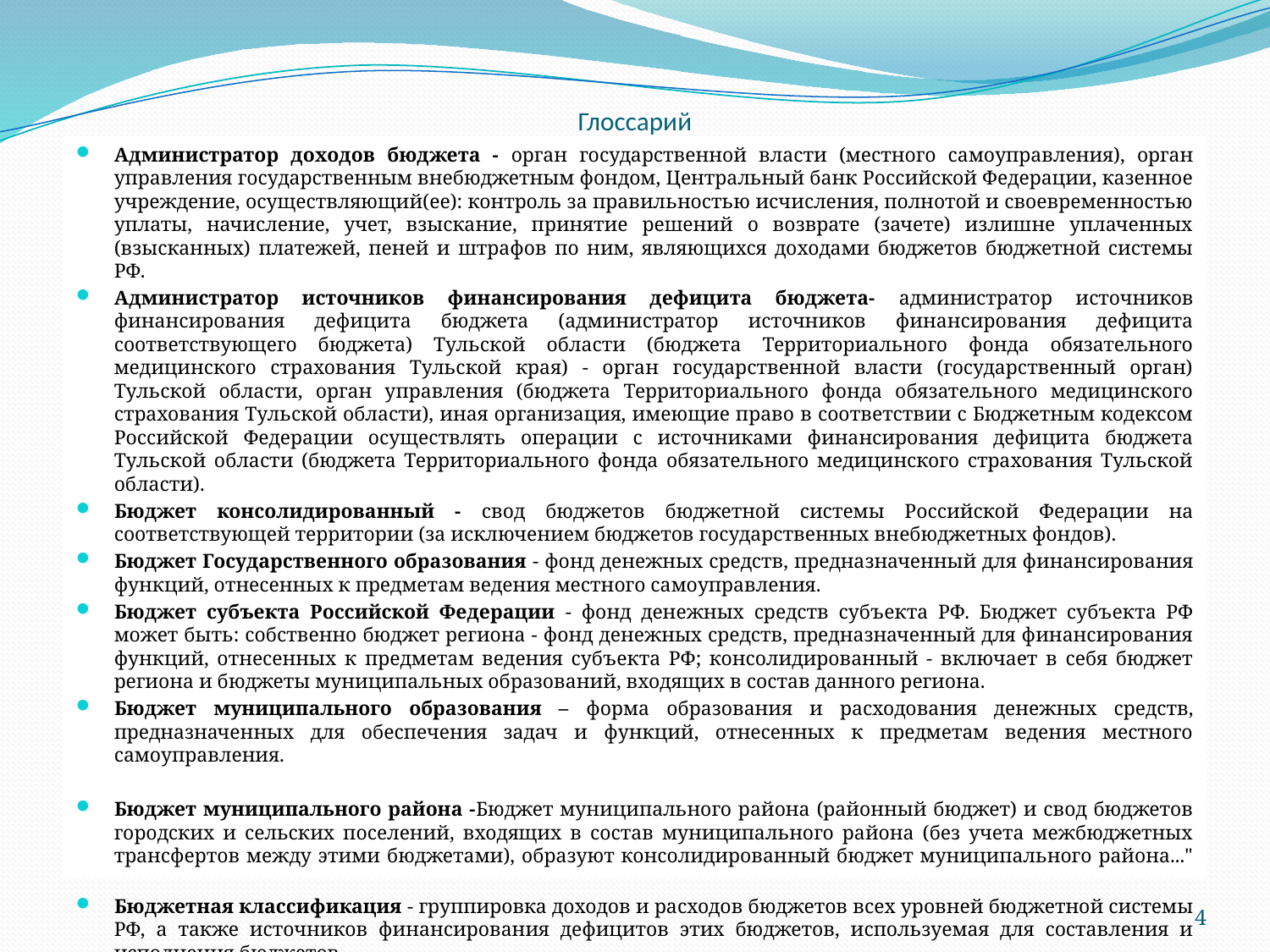

# Глоссарий
Администратор доходов бюджета - орган государственной власти (местного самоуправления), орган управления государственным внебюджетным фондом, Центральный банк Российской Федерации, казенное учреждение, осуществляющий(ее): контроль за правильностью исчисления, полнотой и своевременностью уплаты, начисление, учет, взыскание, принятие решений о возврате (зачете) излишне уплаченных (взысканных) платежей, пеней и штрафов по ним, являющихся доходами бюджетов бюджетной системы РФ.
Администратор источников финансирования дефицита бюджета- администратор источников финансирования дефицита бюджета (администратор источников финансирования дефицита соответствующего бюджета) Тульской области (бюджета Территориального фонда обязательного медицинского страхования Тульской края) - орган государственной власти (государственный орган) Тульской области, орган управления (бюджета Территориального фонда обязательного медицинского страхования Тульской области), иная организация, имеющие право в соответствии с Бюджетным кодексом Российской Федерации осуществлять операции с источниками финансирования дефицита бюджета Тульской области (бюджета Территориального фонда обязательного медицинского страхования Тульской области).
Бюджет консолидированный - свод бюджетов бюджетной системы Российской Федерации на соответствующей территории (за исключением бюджетов государственных внебюджетных фондов).
Бюджет Государственного образования - фонд денежных средств, предназначенный для финансирования функций, отнесенных к предметам ведения местного самоуправления.
Бюджет субъекта Российской Федерации - фонд денежных средств субъекта РФ. Бюджет субъекта РФ может быть: собственно бюджет региона - фонд денежных средств, предназначенный для финансирования функций, отнесенных к предметам ведения субъекта РФ; консолидированный - включает в себя бюджет региона и бюджеты муниципальных образований, входящих в состав данного региона.
Бюджет муниципального образования – форма образования и расходования денежных средств, предназначенных для обеспечения задач и функций, отнесенных к предметам ведения местного самоуправления.

Бюджет муниципального района -Бюджет муниципального района (районный бюджет) и свод бюджетов городских и сельских поселений, входящих в состав муниципального района (без учета межбюджетных трансфертов между этими бюджетами), образуют консолидированный бюджет муниципального района..."
Бюджетная классификация - группировка доходов и расходов бюджетов всех уровней бюджетной системы РФ, а также источников финансирования дефицитов этих бюджетов, используемая для составления и исполнения бюджетов.

4